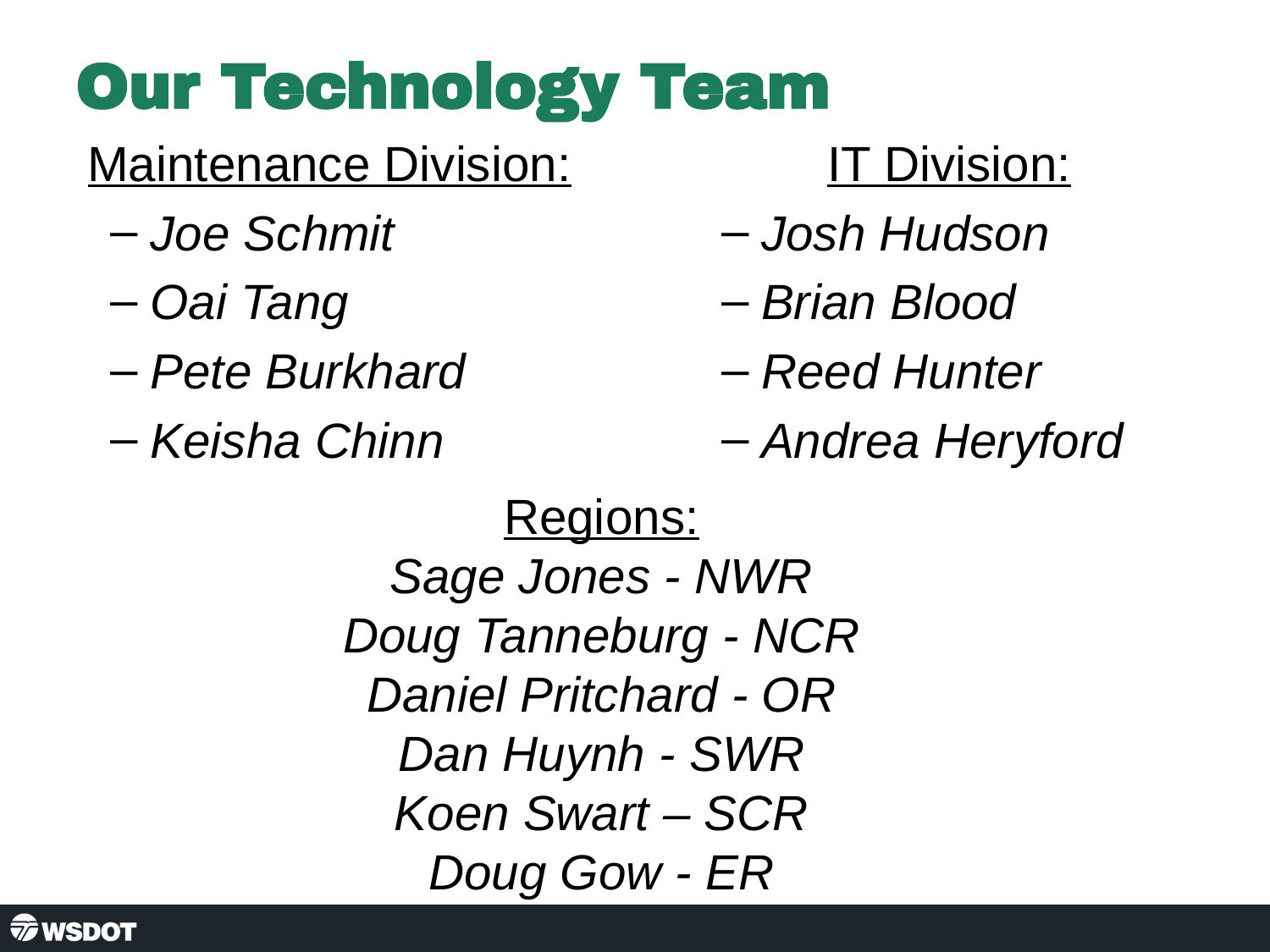

# Our Technology Team
IT Division:
Josh Hudson
Brian Blood
Reed Hunter
Andrea Heryford

Maintenance Division:
Joe Schmit
Oai Tang
Pete Burkhard
Keisha Chinn
Regions:
Sage Jones - NWR
Doug Tanneburg - NCR
Daniel Pritchard - OR
Dan Huynh - SWR
Koen Swart – SCR
Doug Gow - ER